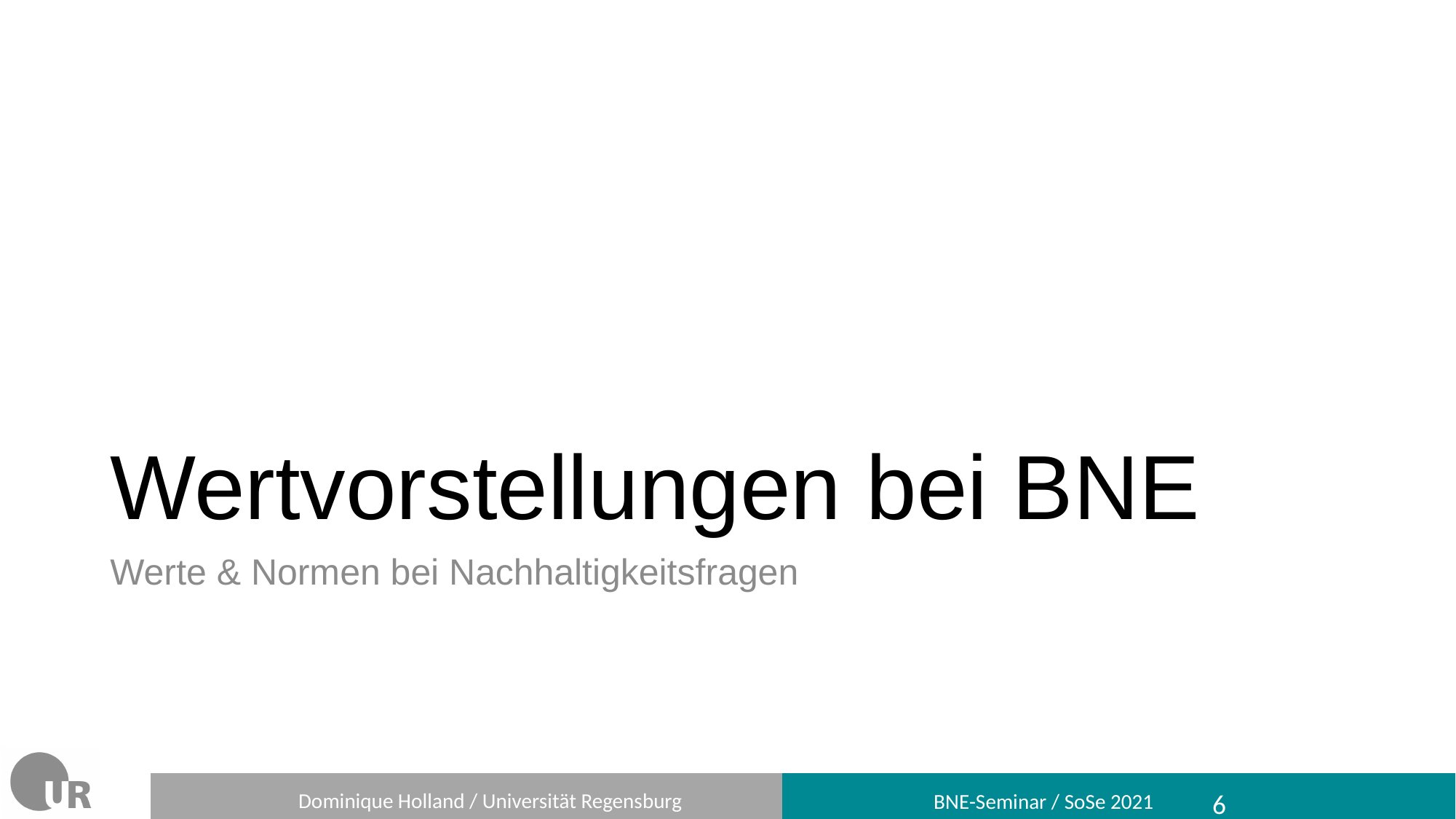

# Wertvorstellungen bei BNE
Werte & Normen bei Nachhaltigkeitsfragen